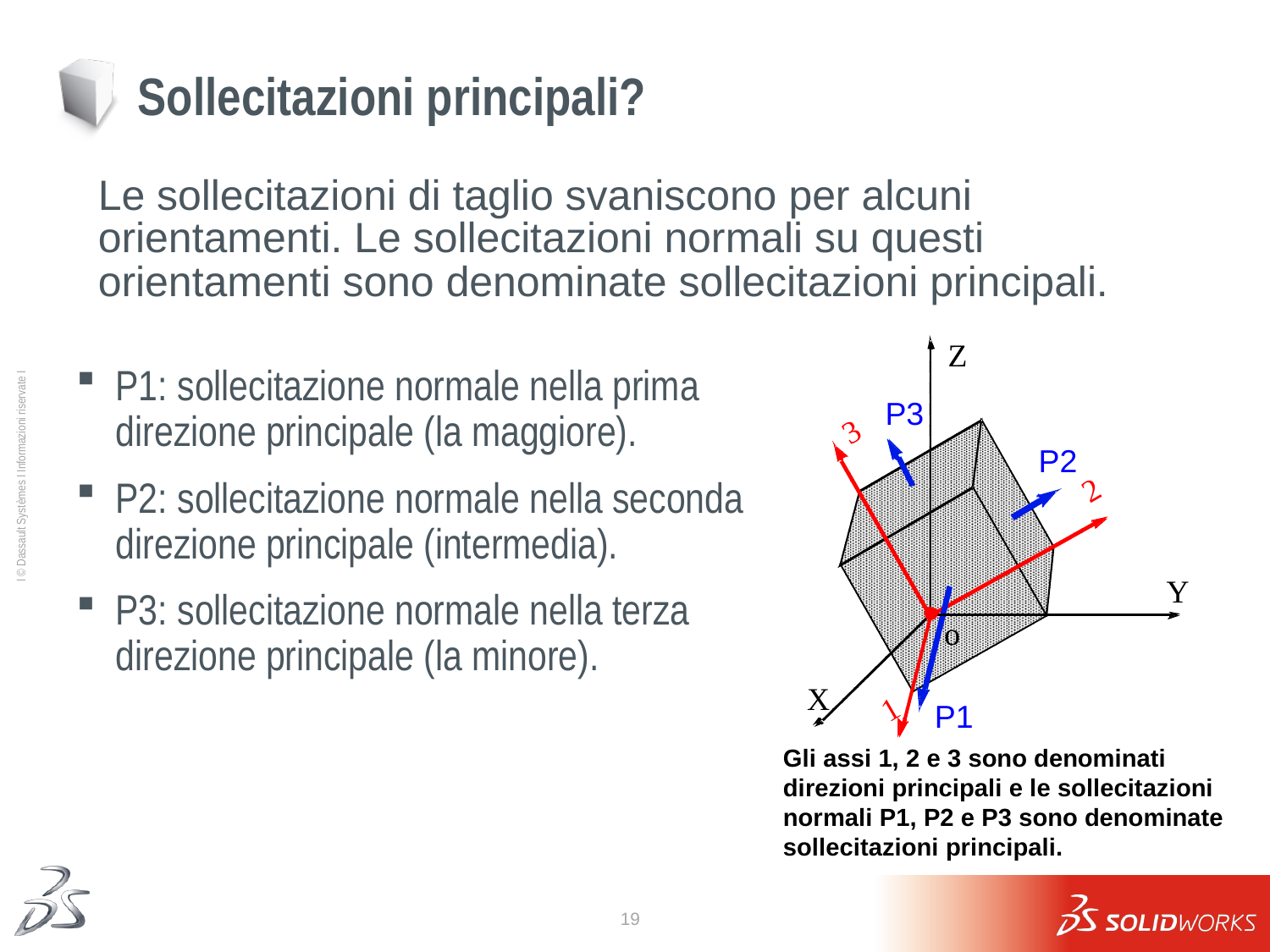

# Sollecitazioni principali?
	Le sollecitazioni di taglio svaniscono per alcuni orientamenti. Le sollecitazioni normali su questi orientamenti sono denominate sollecitazioni principali.

P1: sollecitazione normale nella prima direzione principale (la maggiore).
P2: sollecitazione normale nella seconda direzione principale (intermedia).
P3: sollecitazione normale nella terza direzione principale (la minore).

Z

P3
3

P2

2

Y

o

X

1
P1

Gli assi 1, 2 e 3 sono denominati direzioni principali e le sollecitazioni normali P1, P2 e P3 sono denominate sollecitazioni principali.